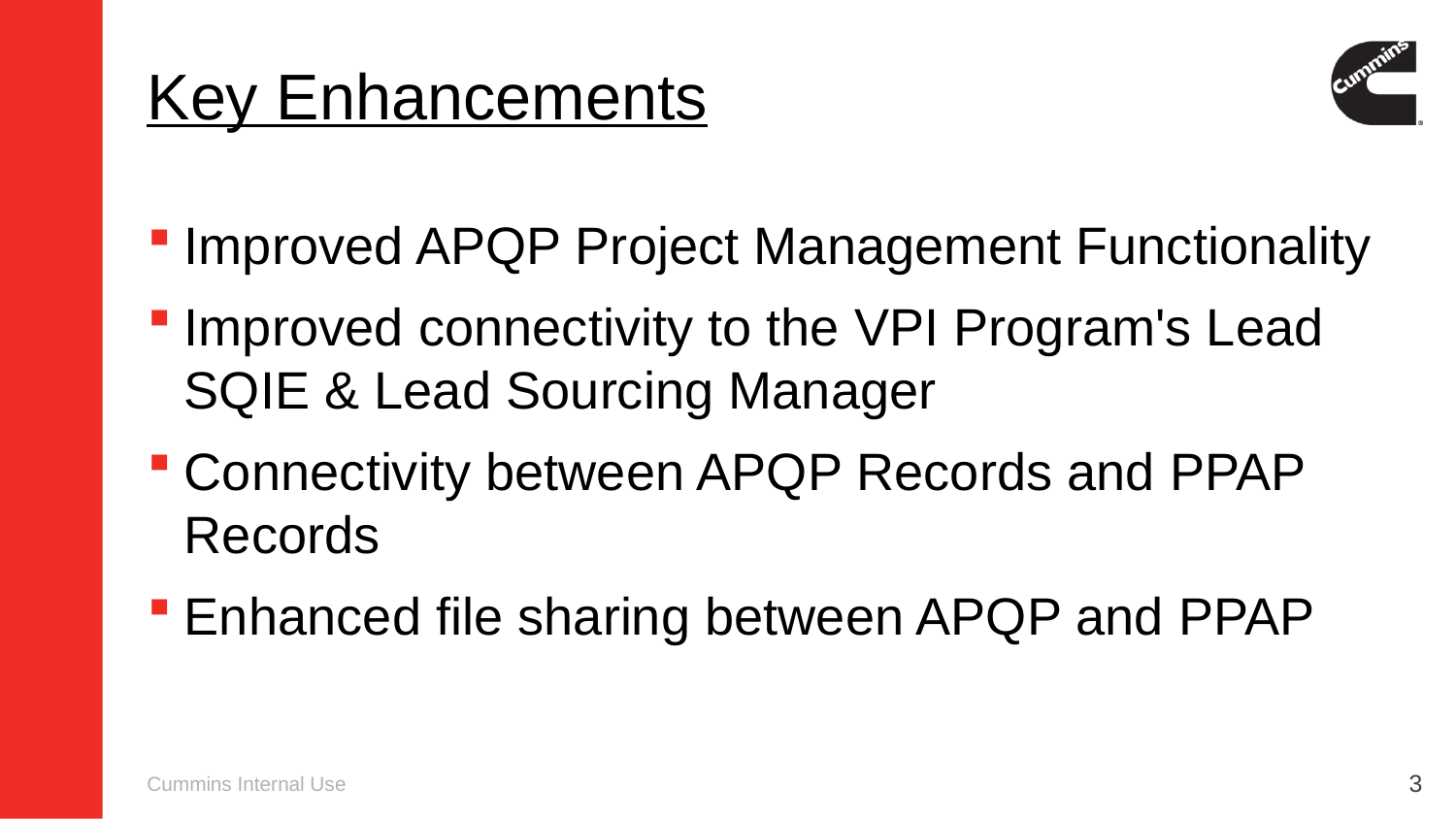

# Key Enhancements
Improved APQP Project Management Functionality
Improved connectivity to the VPI Program's Lead SQIE & Lead Sourcing Manager
Connectivity between APQP Records and PPAP Records
Enhanced file sharing between APQP and PPAP

Cummins Internal Use
3